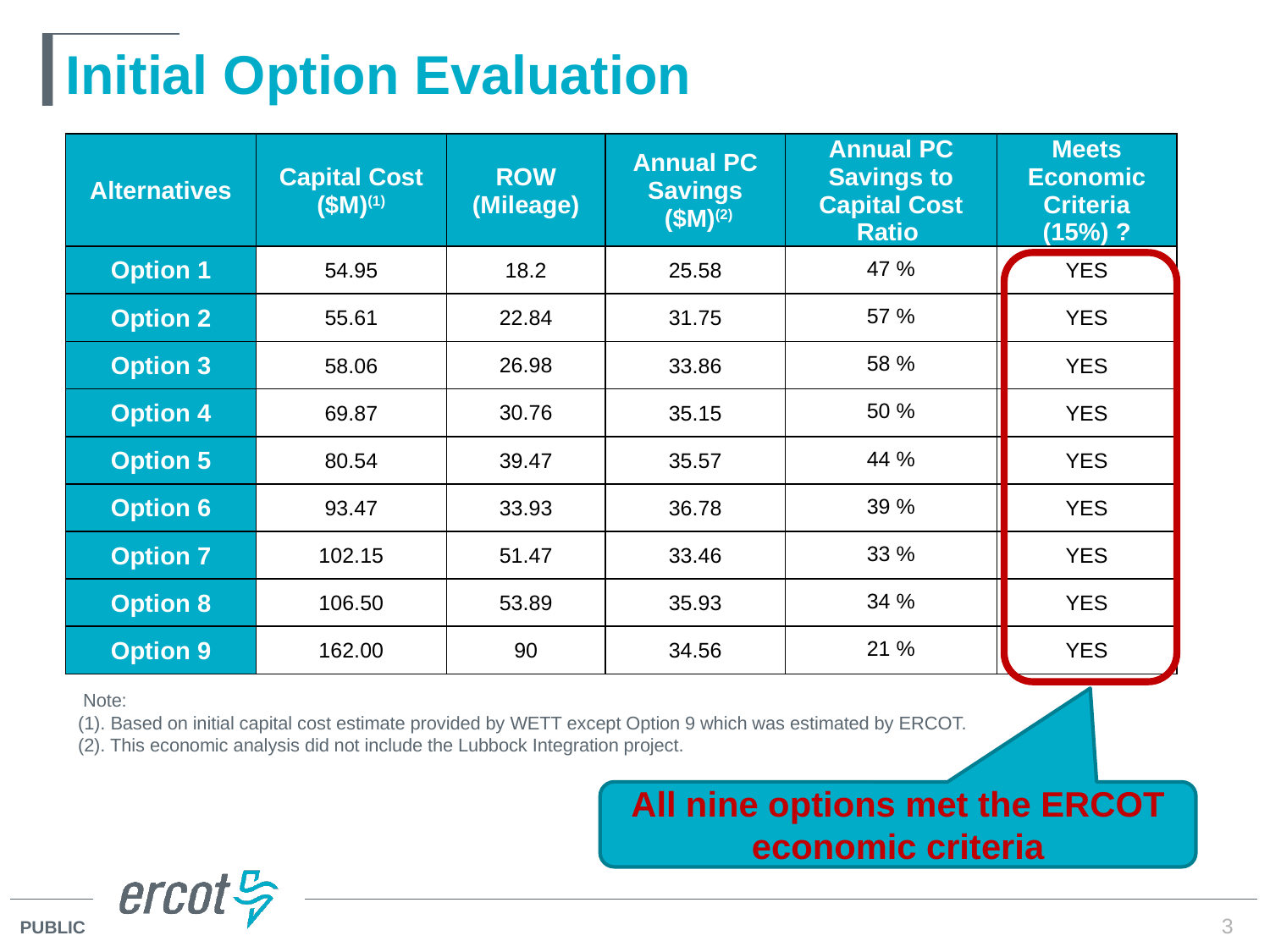

# Initial Option Evaluation
| Alternatives | Capital Cost ($M)(1) | ROW (Mileage) | Annual PC Savings ($M)(2) | Annual PC Savings to Capital Cost Ratio | Meets Economic Criteria (15%) ? |
| --- | --- | --- | --- | --- | --- |
| Option 1 | 54.95 | 18.2 | 25.58 | 47 % | YES |
| Option 2 | 55.61 | 22.84 | 31.75 | 57 % | YES |
| Option 3 | 58.06 | 26.98 | 33.86 | 58 % | YES |
| Option 4 | 69.87 | 30.76 | 35.15 | 50 % | YES |
| Option 5 | 80.54 | 39.47 | 35.57 | 44 % | YES |
| Option 6 | 93.47 | 33.93 | 36.78 | 39 % | YES |
| Option 7 | 102.15 | 51.47 | 33.46 | 33 % | YES |
| Option 8 | 106.50 | 53.89 | 35.93 | 34 % | YES |
| Option 9 | 162.00 | 90 | 34.56 | 21 % | YES |

 Note:
(1). Based on initial capital cost estimate provided by WETT except Option 9 which was estimated by ERCOT.
(2). This economic analysis did not include the Lubbock Integration project.

All nine options met the ERCOT economic criteria

3